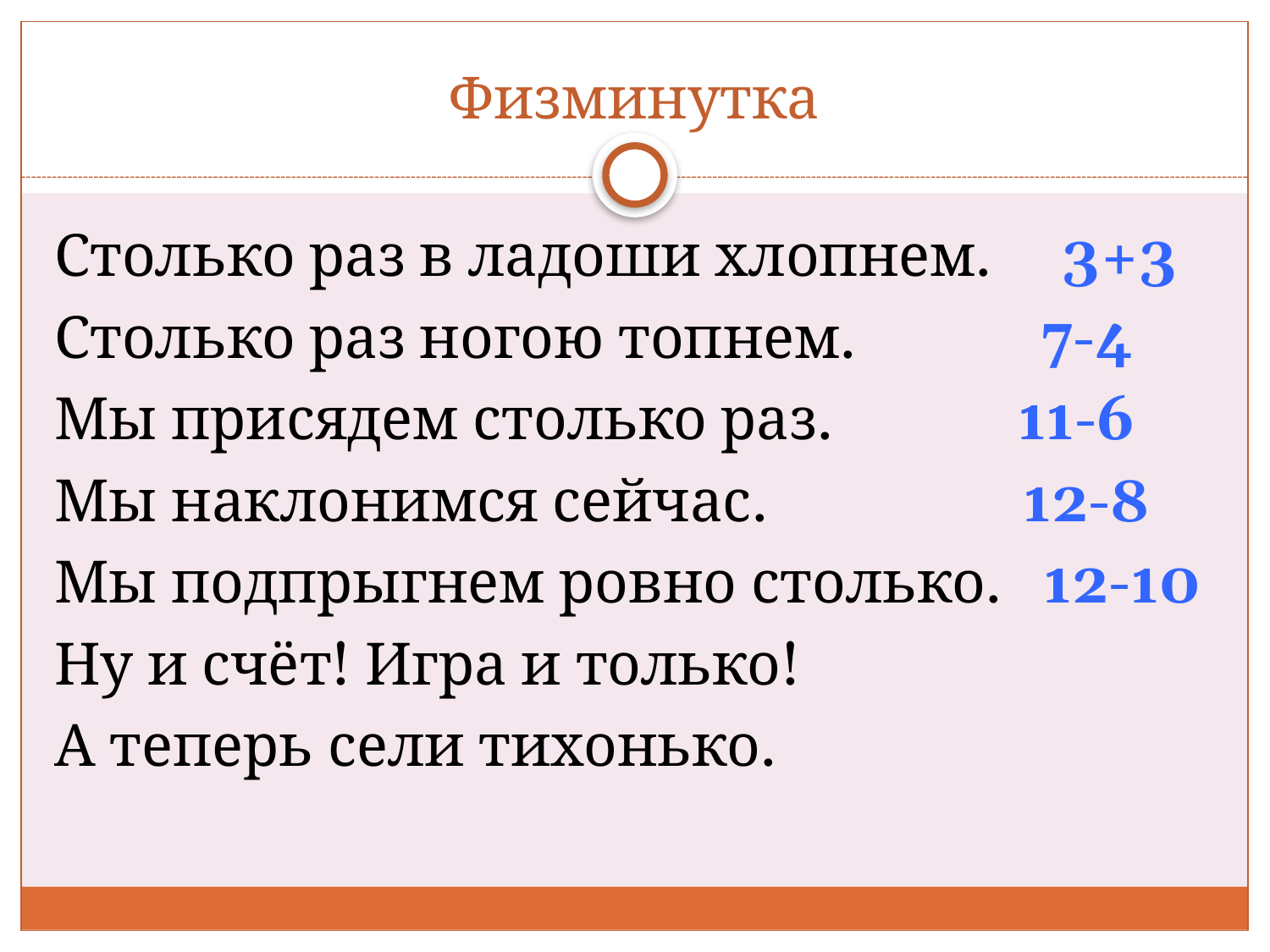

# Физминутка
Столько раз в ладоши хлопнем.     3+3
Столько раз ногою топнем.             7-4
Мы присядем столько раз.             11-6
Мы наклонимся сейчас.                  12-8
Мы подпрыгнем ровно столько.   12-10
Ну и счёт! Игра и только!
А теперь сели тихонько.